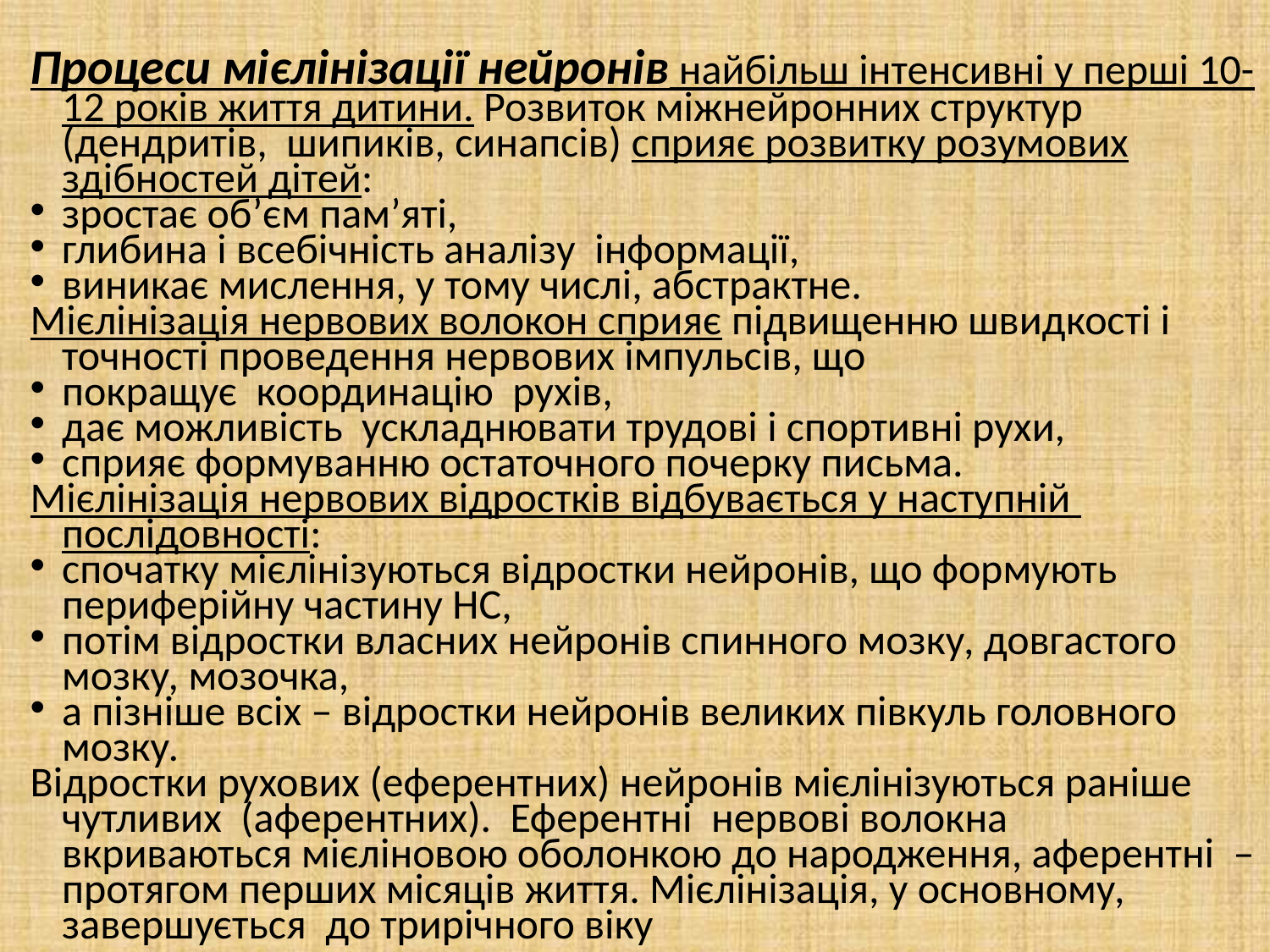

Процеси мієлінізації нейронів найбільш інтенсивні у перші 10-12 років життя дитини. Розвиток міжнейронних структур (дендритів,  шипиків, синапсів) сприяє розвитку розумових здібностей дітей:
зростає об’єм пам’яті,
глибина і всебічність аналізу  інформації,
виникає мислення, у тому числі, абстрактне.
Мієлінізація нервових волокон сприяє підвищенню швидкості і точності проведення нервових імпульсів, що
покращує  координацію  рухів,
дає можливість  ускладнювати трудові і спортивні рухи,
сприяє формуванню остаточного почерку письма.
Мієлінізація нервових відростків відбувається у наступній  послідовності:
спочатку мієлінізуються відростки нейронів, що формують  периферійну частину НС,
потім відростки власних нейронів спинного мозку, довгастого  мозку, мозочка,
а пізніше всіх – відростки нейронів великих півкуль головного  мозку.
Відростки рухових (еферентних) нейронів мієлінізуються раніше  чутливих  (аферентних).  Еферентні  нервові волокна  вкриваються мієліновою оболонкою до народження, аферентні  – протягом перших місяців життя. Мієлінізація, у основному,  завершується  до трирічного віку